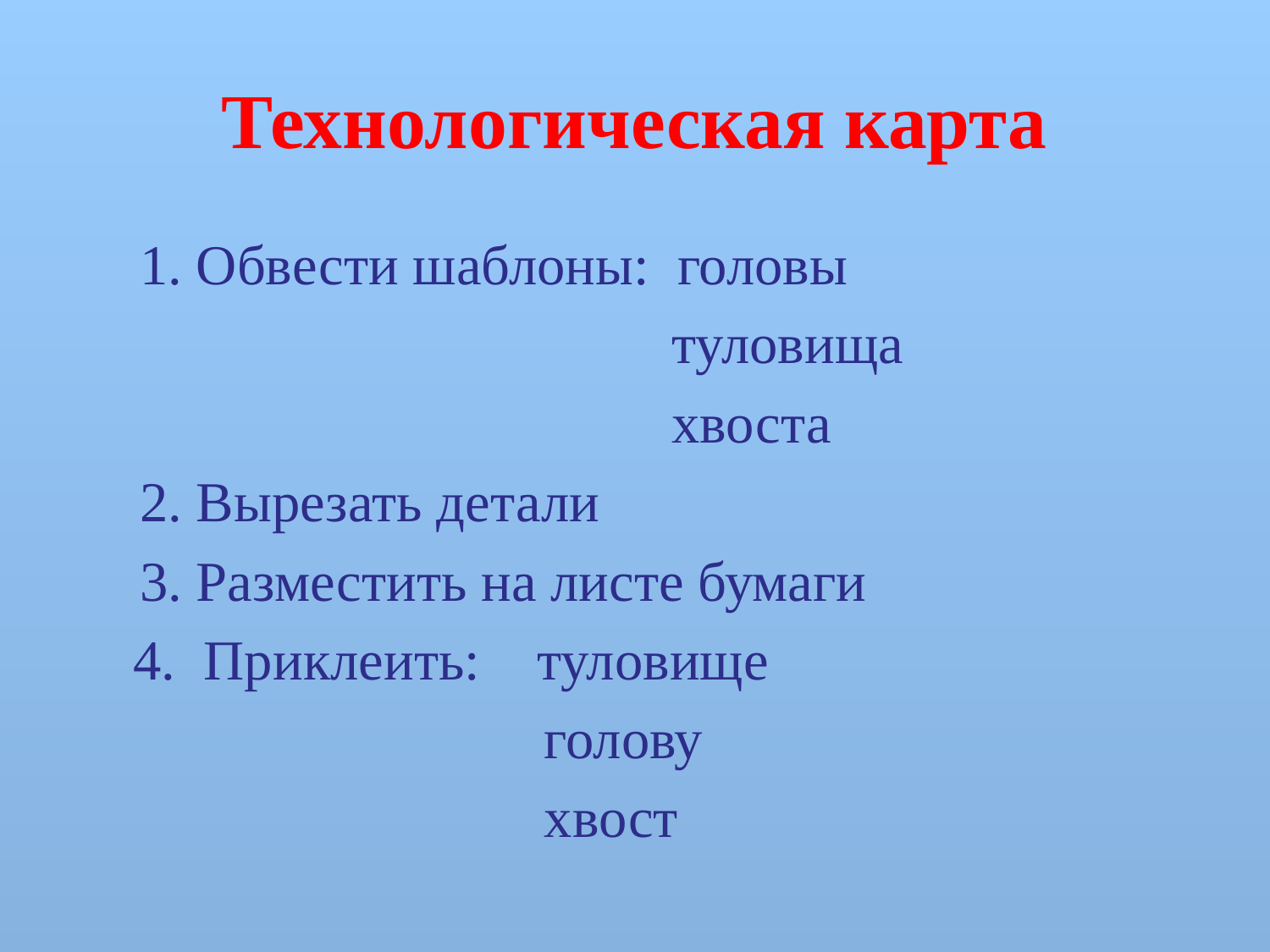

# Технологическая карта
1. Обвести шаблоны:  головы
                                          туловища
                                          хвоста
2. Вырезать детали
3. Разместить на листе бумаги
    4.  Приклеить:    туловище
                                 голову
                                 хвост